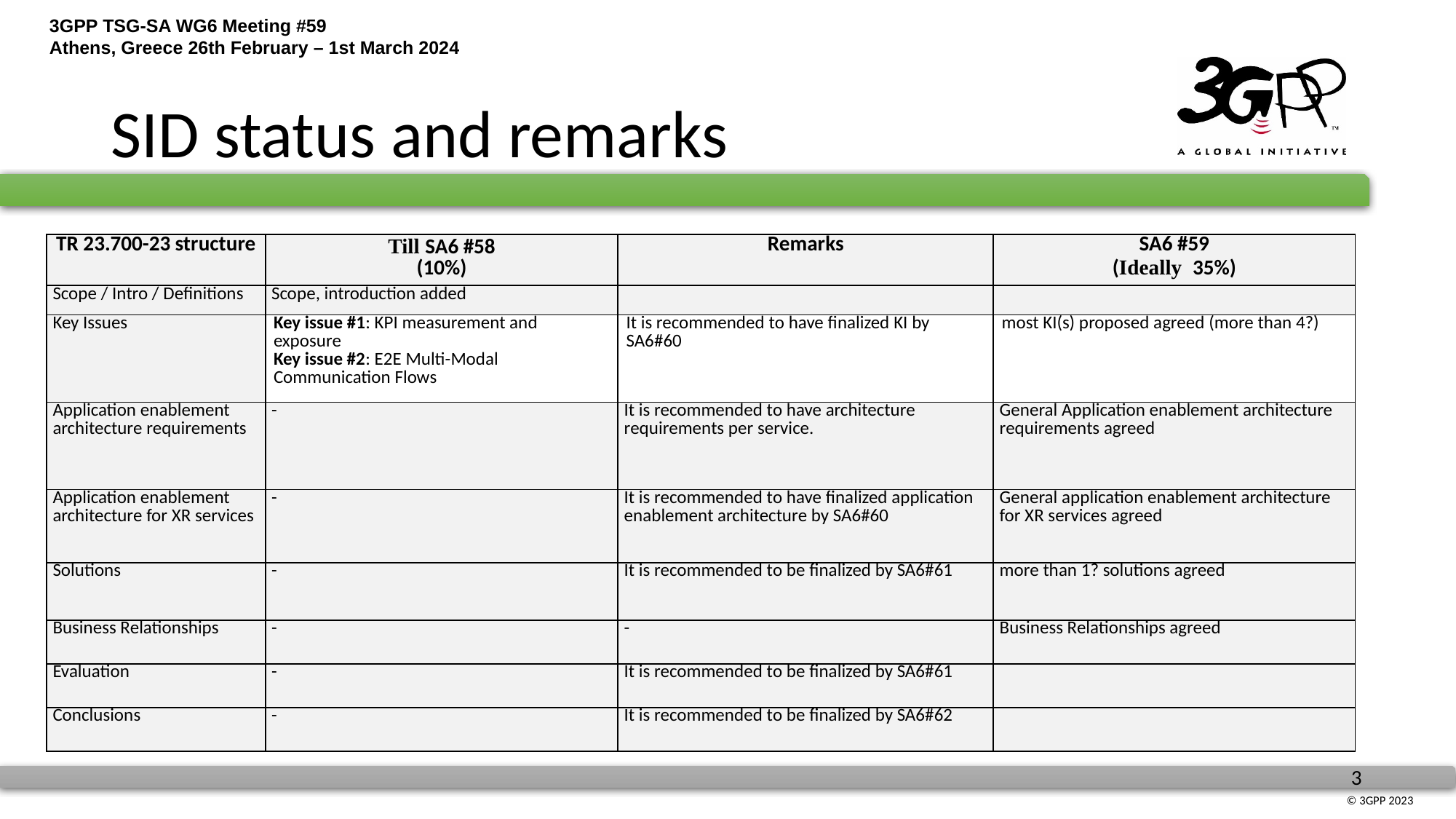

# SID status and remarks

| TR 23.700-23 structure | Till SA6 #58 (10%) | Remarks | SA6 #59 (Ideally 35%) |
| --- | --- | --- | --- |
| Scope / Intro / Definitions | Scope, introduction added |  |  |
| Key Issues | Key issue #1: KPI measurement and exposure Key issue #2: E2E Multi-Modal Communication Flows | It is recommended to have finalized KI by SA6#60 | most KI(s) proposed agreed (more than 4?) |
| Application enablement architecture requirements | - | It is recommended to have architecture requirements per service. | General Application enablement architecture requirements agreed |
| Application enablement architecture for XR services | - | It is recommended to have finalized application enablement architecture by SA6#60 | General application enablement architecture for XR services agreed |
| Solutions | - | It is recommended to be finalized by SA6#61 | more than 1? solutions agreed |
| Business Relationships | - | - | Business Relationships agreed |
| Evaluation | - | It is recommended to be finalized by SA6#61 |  |
| Conclusions | - | It is recommended to be finalized by SA6#62 |  |